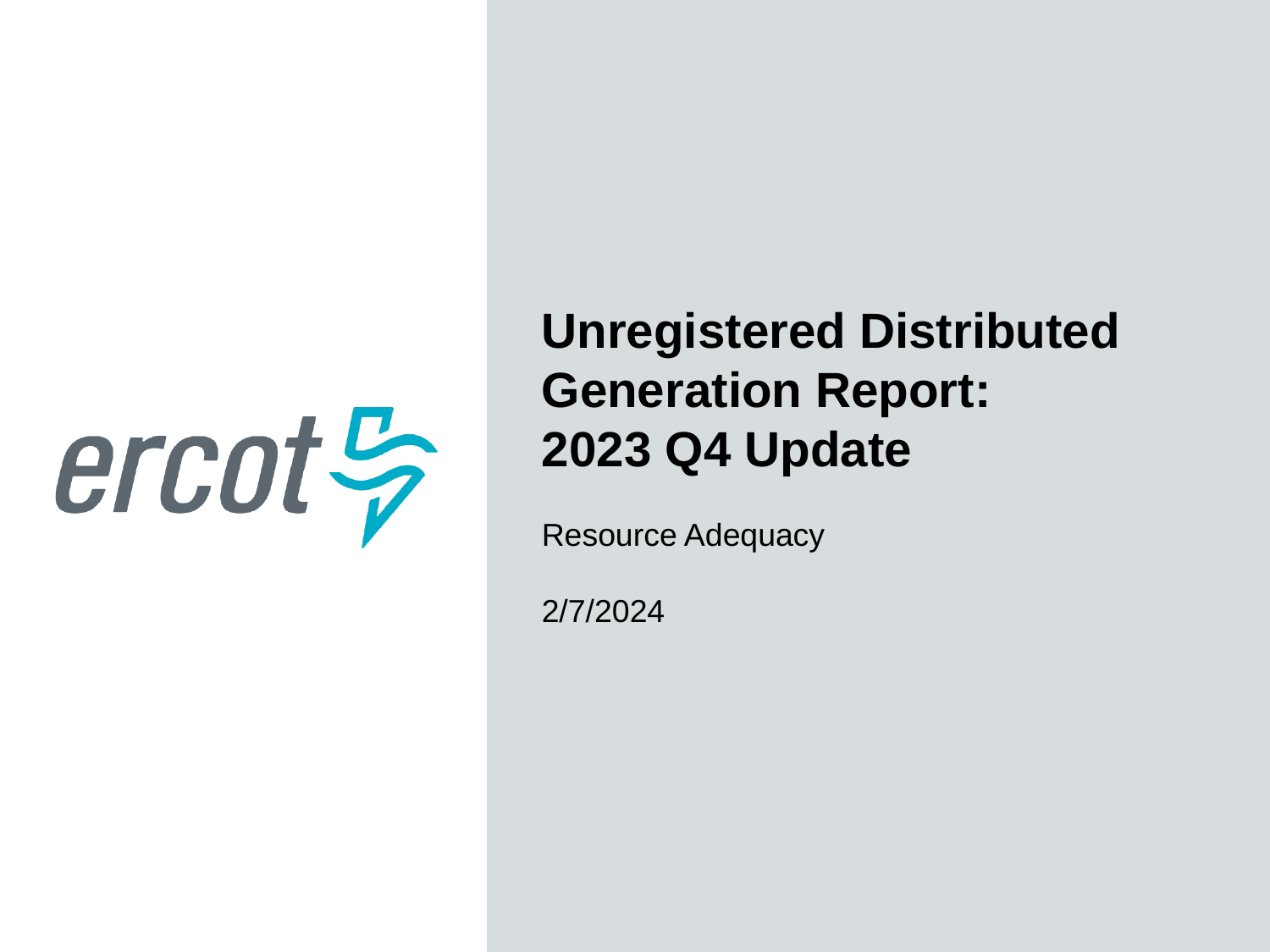

Unregistered Distributed Generation Report:
2023 Q4 Update

Resource Adequacy

2/7/2024